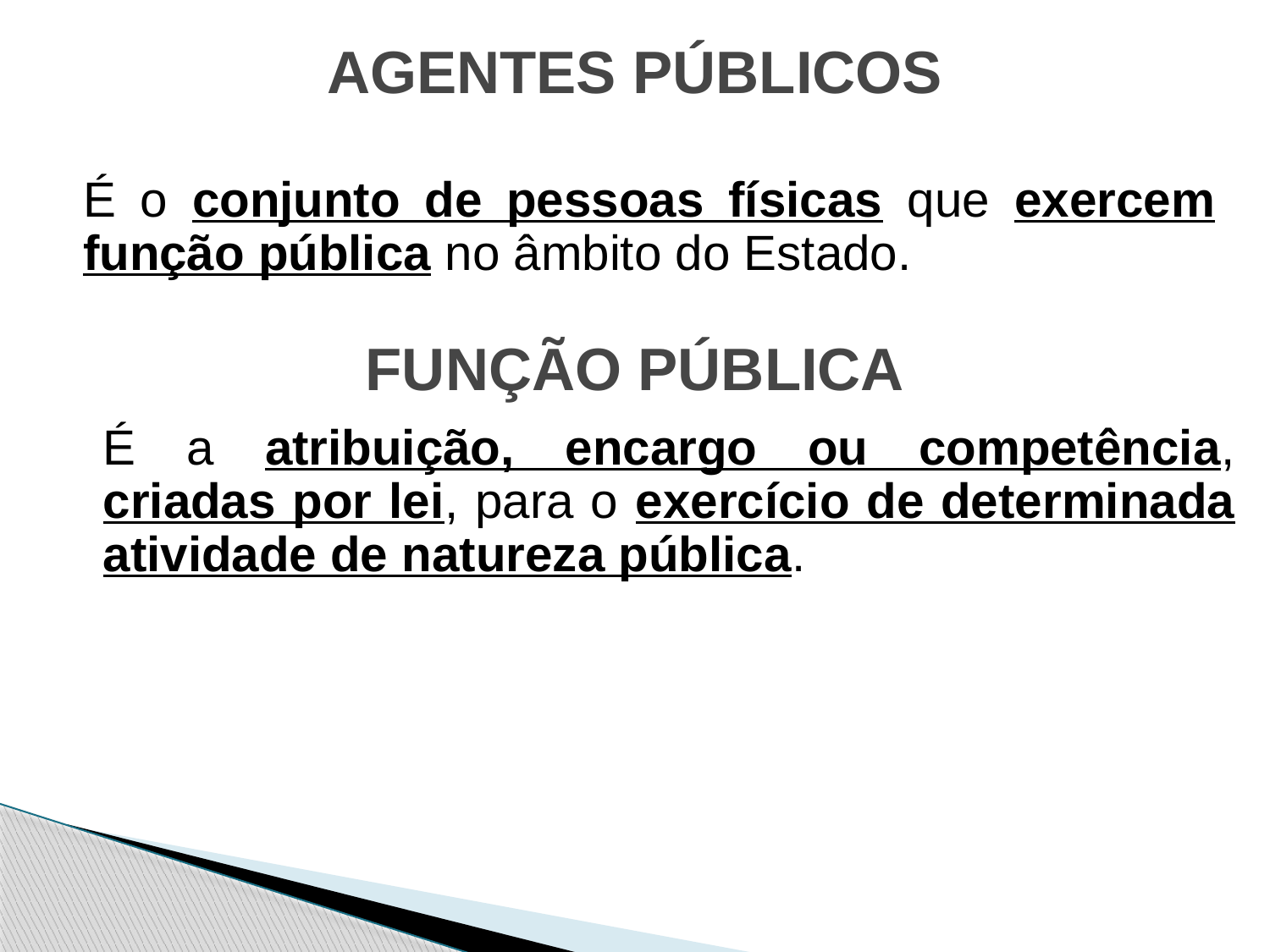

# AGENTES PÚBLICOS
	É o conjunto de pessoas físicas que exercem função pública no âmbito do Estado.
FUNÇÃO PÚBLICA
	É a atribuição, encargo ou competência, criadas por lei, para o exercício de determinada atividade de natureza pública.